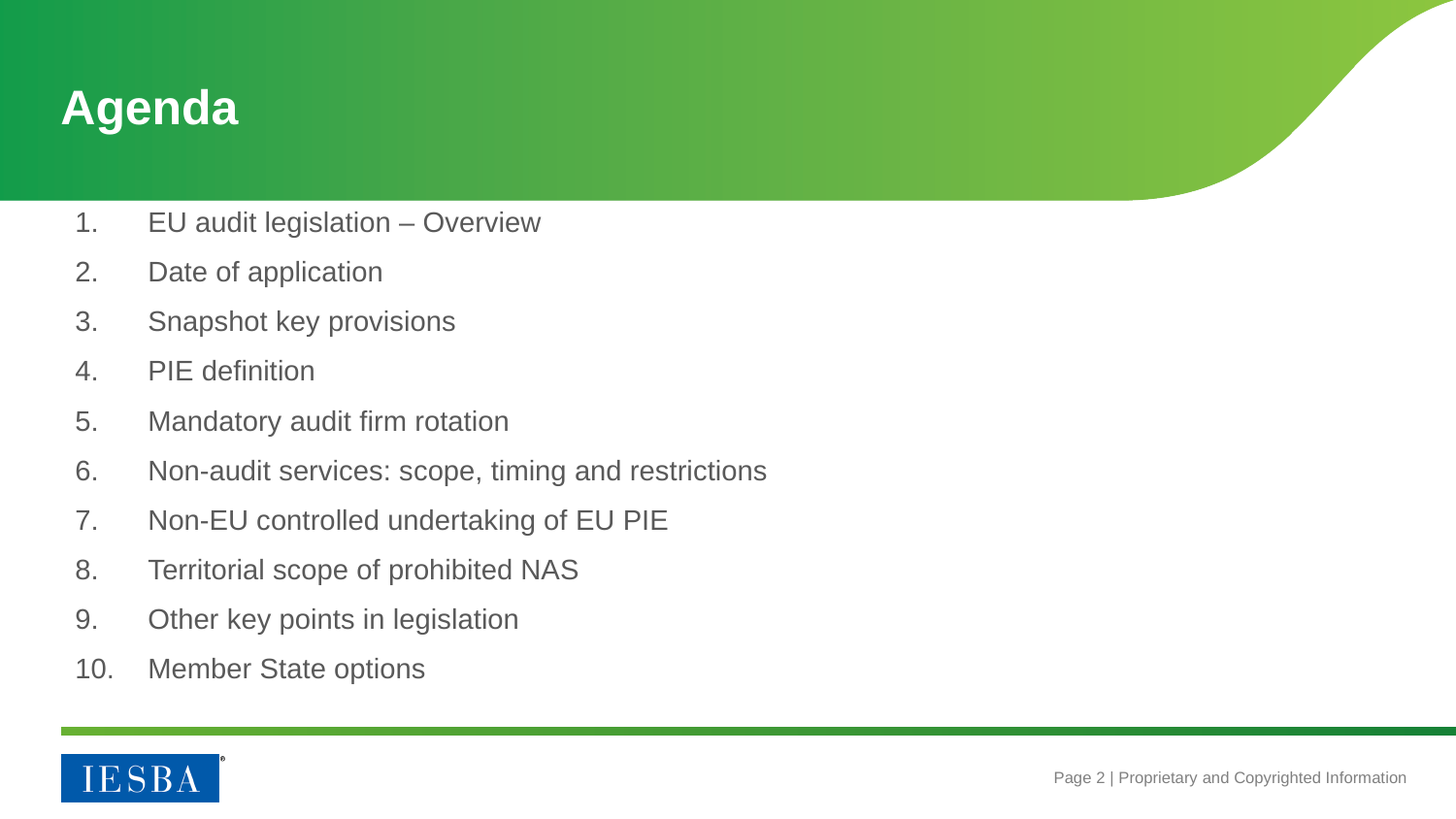

# Agenda
EU audit legislation – Overview
Date of application
Snapshot key provisions
PIE definition
Mandatory audit firm rotation
Non-audit services: scope, timing and restrictions
Non-EU controlled undertaking of EU PIE
Territorial scope of prohibited NAS
Other key points in legislation
Member State options